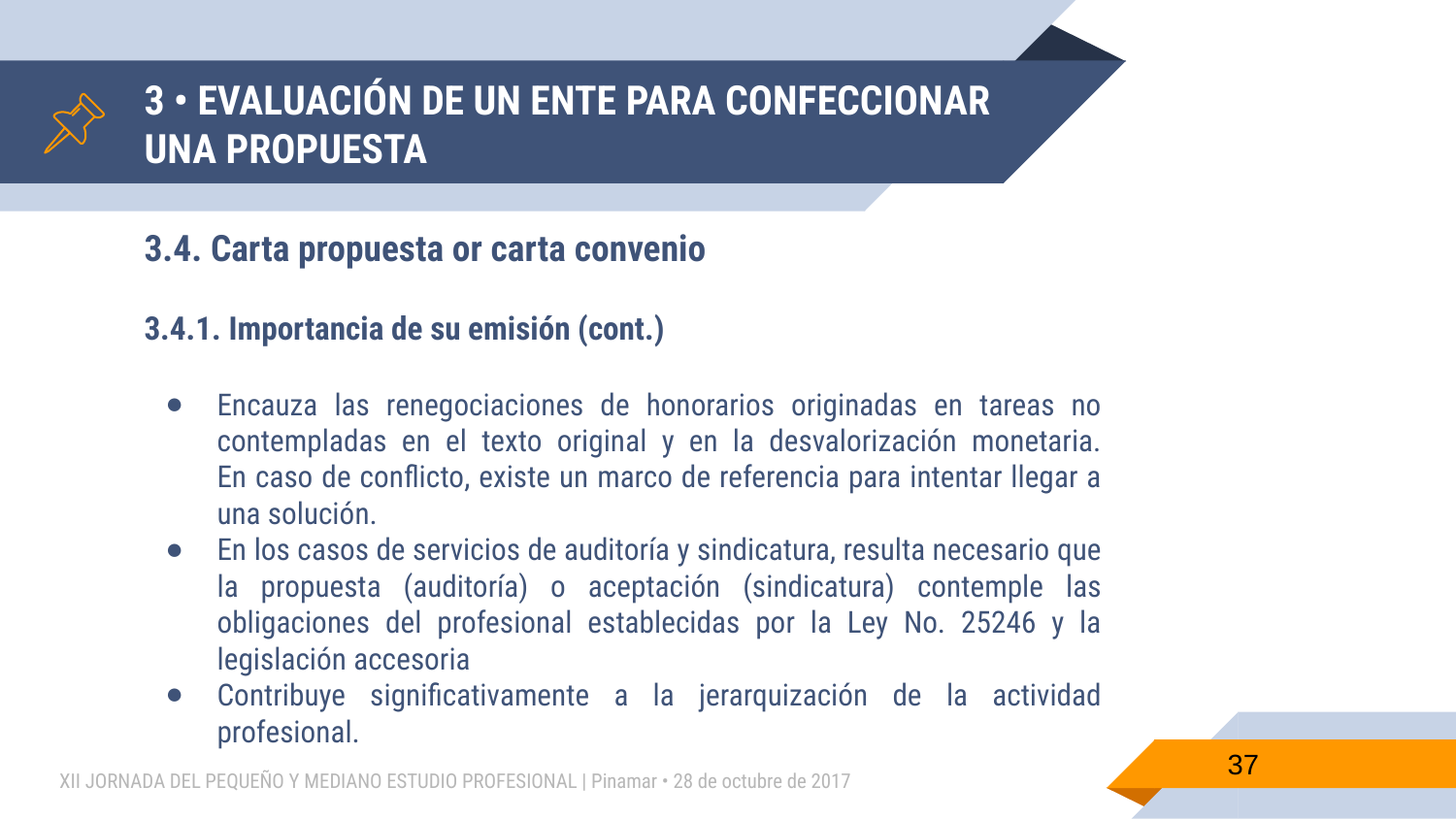

# 3 • EVALUACIÓN DE UN ENTE PARA CONFECCIONAR UNA PROPUESTA

3.4. Carta propuesta or carta convenio

3.4.1. Importancia de su emisión (cont.)

Encauza las renegociaciones de honorarios originadas en tareas no contempladas en el texto original y en la desvalorización monetaria.
En caso de conflicto, existe un marco de referencia para intentar llegar a una solución.
En los casos de servicios de auditoría y sindicatura, resulta necesario que la propuesta (auditoría) o aceptación (sindicatura) contemple las obligaciones del profesional establecidas por la Ley No. 25246 y la legislación accesoria
Contribuye significativamente a la jerarquización de la actividad profesional.
37